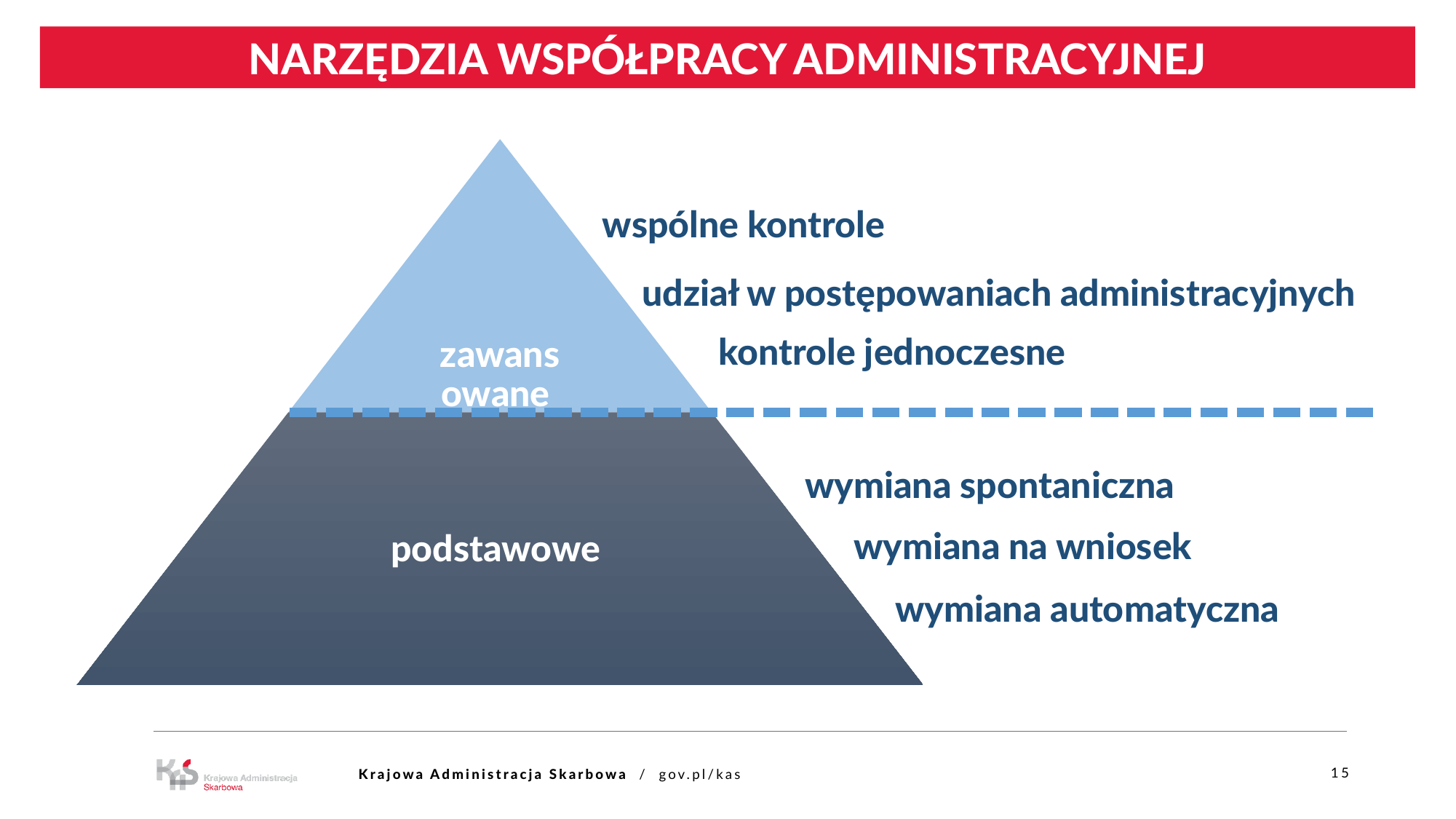

NARZĘDZIA WSPÓŁPRACY ADMINISTRACYJNEJ

zawansowane
podstawowe
wspólne kontrole
udział w postępowaniach administracyjnych
 kontrole jednoczesne
wymiana spontaniczna
wymiana na wniosek
wymiana automatyczna